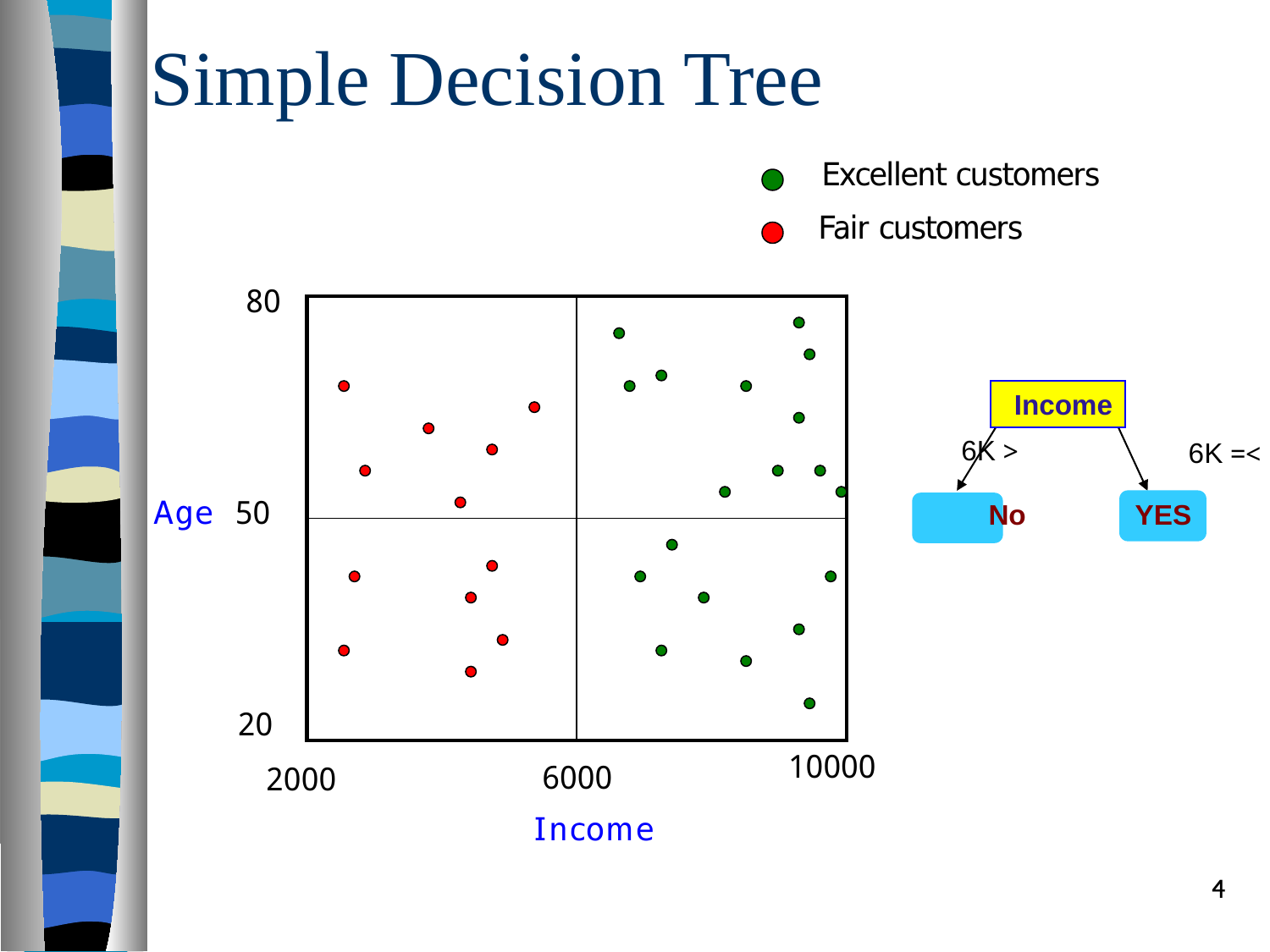

# Simple Decision Tree
Excellent customers

Fair customers

80
|  |  |
| --- | --- |
|  |  |

Income

< 6K
>= 6K

Age
50

YES

No

20

10000
6000
2000
Income
4